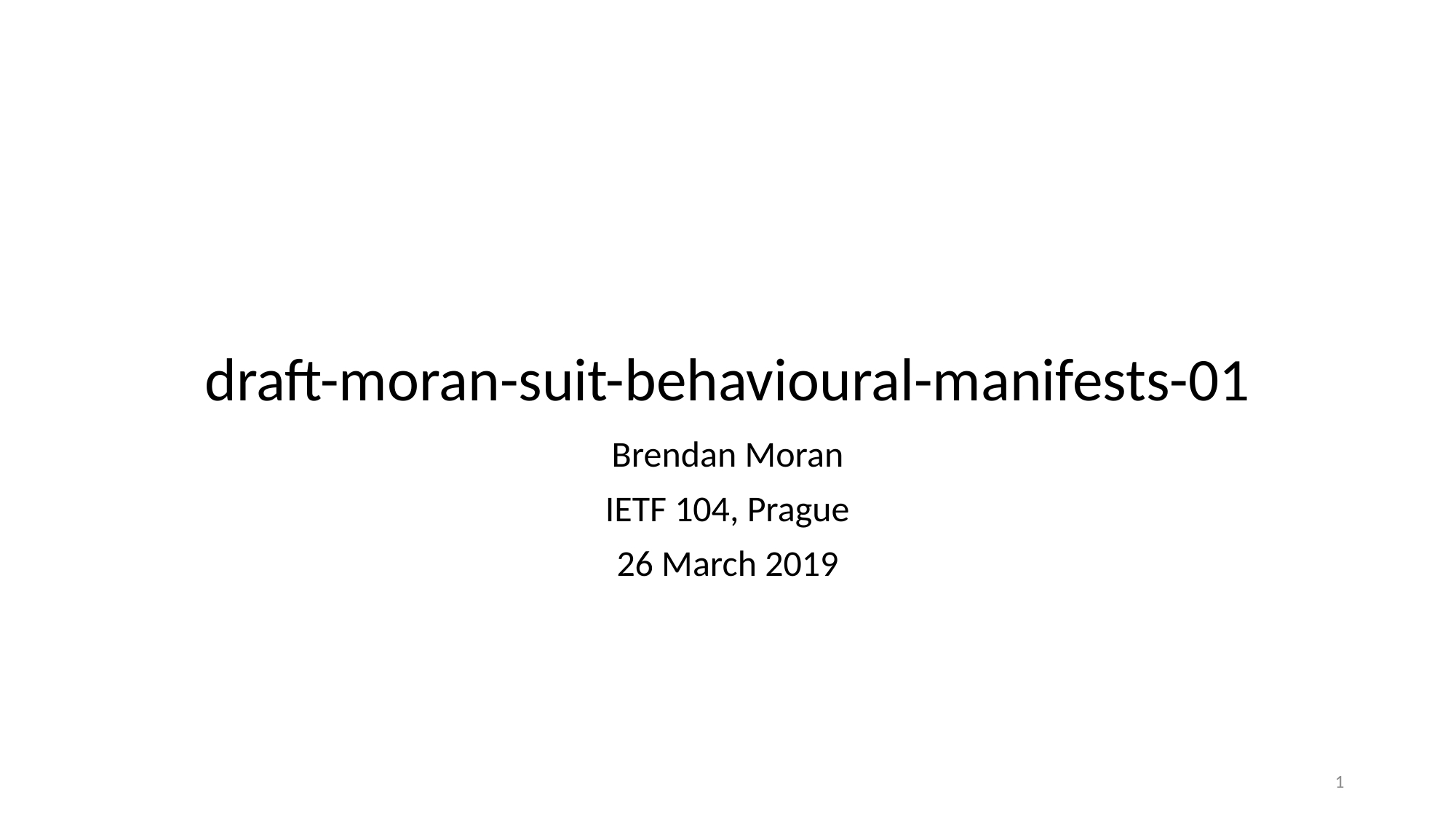

# draft-moran-suit-behavioural-manifests-01
Brendan Moran
IETF 104, Prague
26 March 2019
1